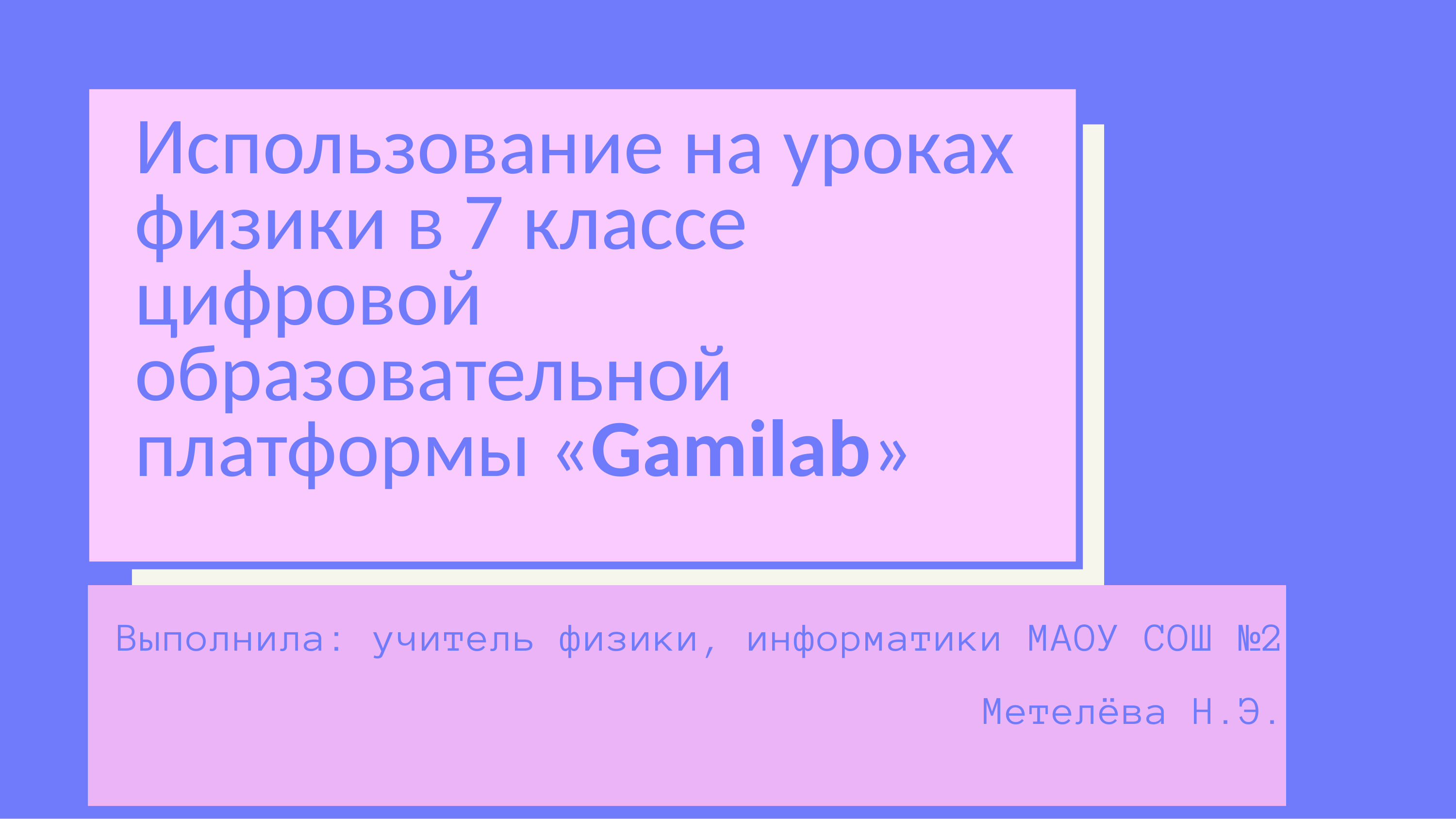

# Использование на уроках физики в 7 классе цифровой образовательной платформы «Gamilab»
Выполнила: учитель физики, информатики МАОУ СОШ №2
Метелёва Н.Э.